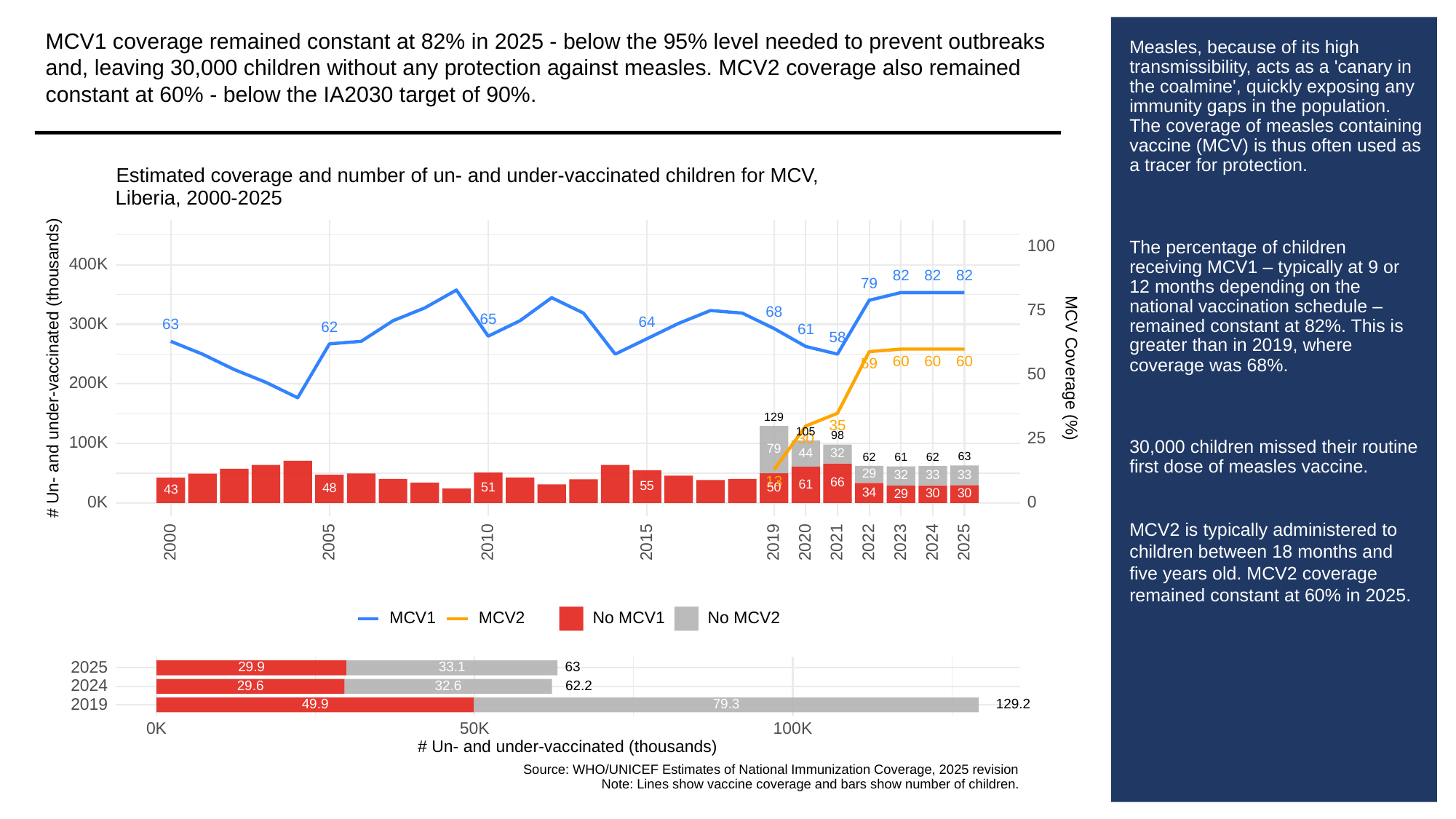

MCV1 coverage remained constant at 82% in 2025 - below the 95% level needed to prevent outbreaks and, leaving 30,000 children without any protection against measles. MCV2 coverage also remained constant at 60% - below the IA2030 target of 90%.
# Measles, because of its high transmissibility, acts as a 'canary in the coalmine', quickly exposing any immunity gaps in the population. The coverage of measles containing vaccine (MCV) is thus often used as a tracer for protection.

The percentage of children receiving MCV1 – typically at 9 or 12 months depending on the national vaccination schedule – remained constant at 82%. This is greater than in 2019, where coverage was 68%.

30,000 children missed their routine first dose of measles vaccine.

MCV2 is typically administered to children between 18 months and five years old. MCV2 coverage remained constant at 60% in 2025.

Estimated coverage and number of un- and under-vaccinated children for MCV,
Liberia, 2000-2025

100
400K

82
82
82
79

75
68
65
64
300K
63
62

61
58

60
60
60
59
# Un- and under-vaccinated (thousands)
MCV Coverage (%)
50
200K

129

35

105
98
25
30
100K

79
44
32
63
62
62
61

29

33
33
32

13

66

61

55

51
50
48

43

34

30
30
29
0K
0

2023
2000
2005
2010
2015
2019
2020
2021
2022
2024
2025

MCV1
MCV2
No MCV1
No MCV2

2025
33.1
63
29.9

2024
32.6
29.6
62.2

2019
79.3
49.9
129.2

0K
50K
100K
# Un- and under-vaccinated (thousands)
Source: WHO/UNICEF Estimates of National Immunization Coverage, 2025 revision
Note: Lines show vaccine coverage and bars show number of children.